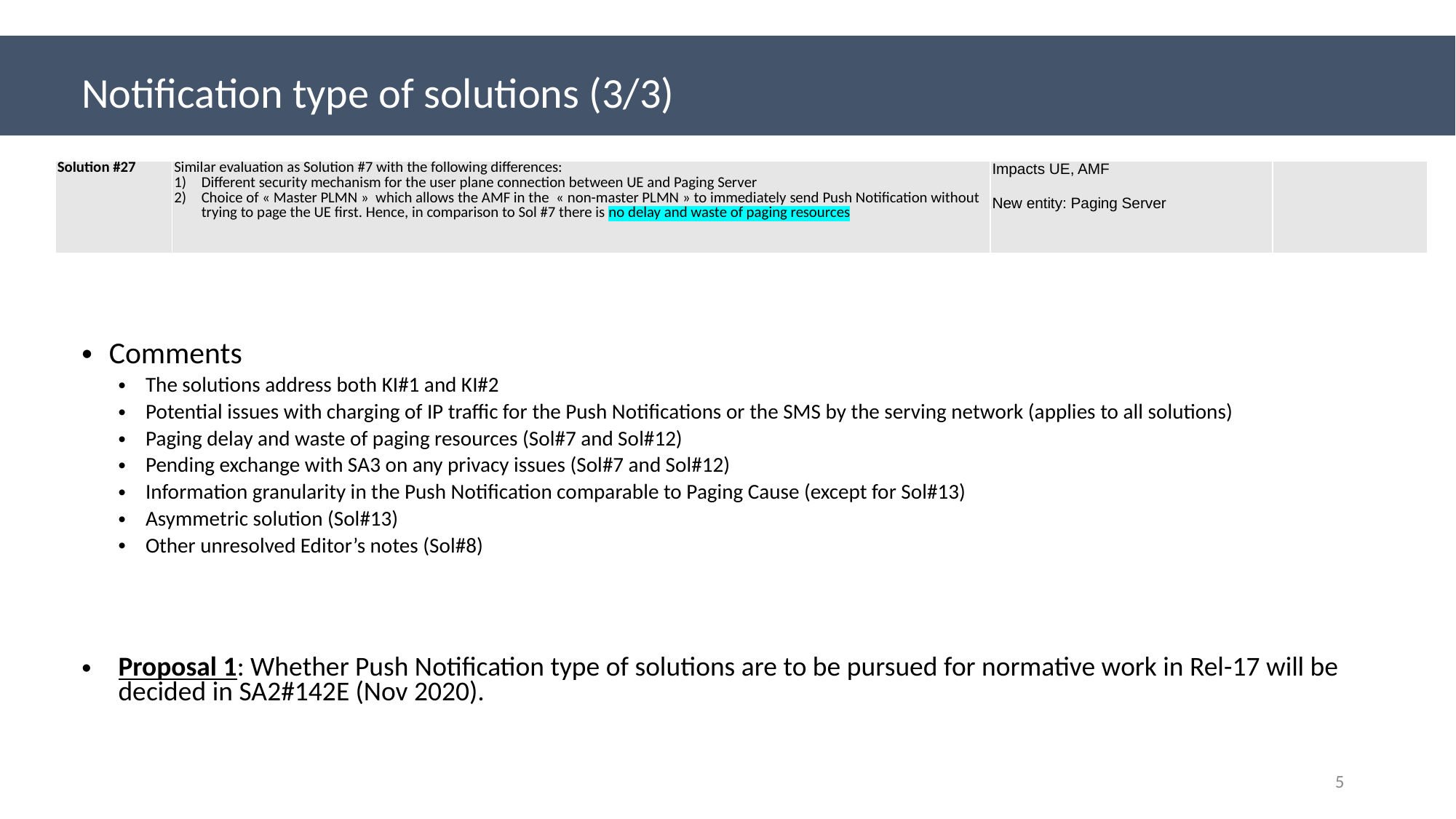

# Notification type of solutions (3/3)
| Solution #27 | Similar evaluation as Solution #7 with the following differences: Different security mechanism for the user plane connection between UE and Paging Server Choice of « Master PLMN » which allows the AMF in the « non-master PLMN » to immediately send Push Notification without trying to page the UE first. Hence, in comparison to Sol #7 there is no delay and waste of paging resources | Impacts UE, AMF New entity: Paging Server |  |
| --- | --- | --- | --- |
Comments
The solutions address both KI#1 and KI#2
Potential issues with charging of IP traffic for the Push Notifications or the SMS by the serving network (applies to all solutions)
Paging delay and waste of paging resources (Sol#7 and Sol#12)
Pending exchange with SA3 on any privacy issues (Sol#7 and Sol#12)
Information granularity in the Push Notification comparable to Paging Cause (except for Sol#13)
Asymmetric solution (Sol#13)
Other unresolved Editor’s notes (Sol#8)

Proposal 1: Whether Push Notification type of solutions are to be pursued for normative work in Rel-17 will be decided in SA2#142E (Nov 2020).

5